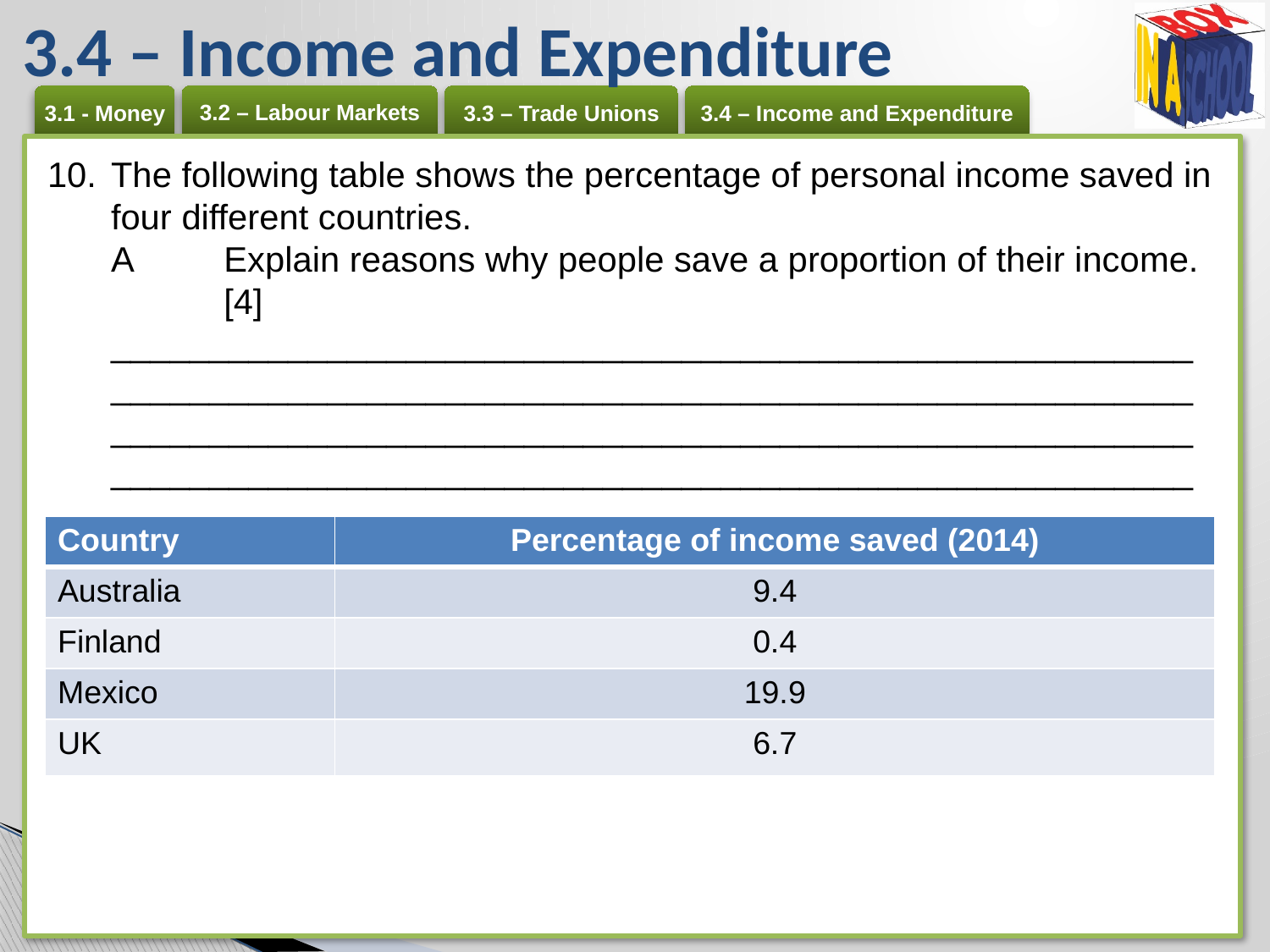

# 3.4 – Income and Expenditure
The following table shows the percentage of personal income saved in four different countries.
A 	Explain reasons why people save a proportion of their income. 	[4]
________________________________________________________________________________________________________________________________________________________________________________________________________________________________________________________________________________________
| Country | Percentage of income saved (2014) |
| --- | --- |
| Australia | 9.4 |
| Finland | 0.4 |
| Mexico | 19.9 |
| UK | 6.7 |